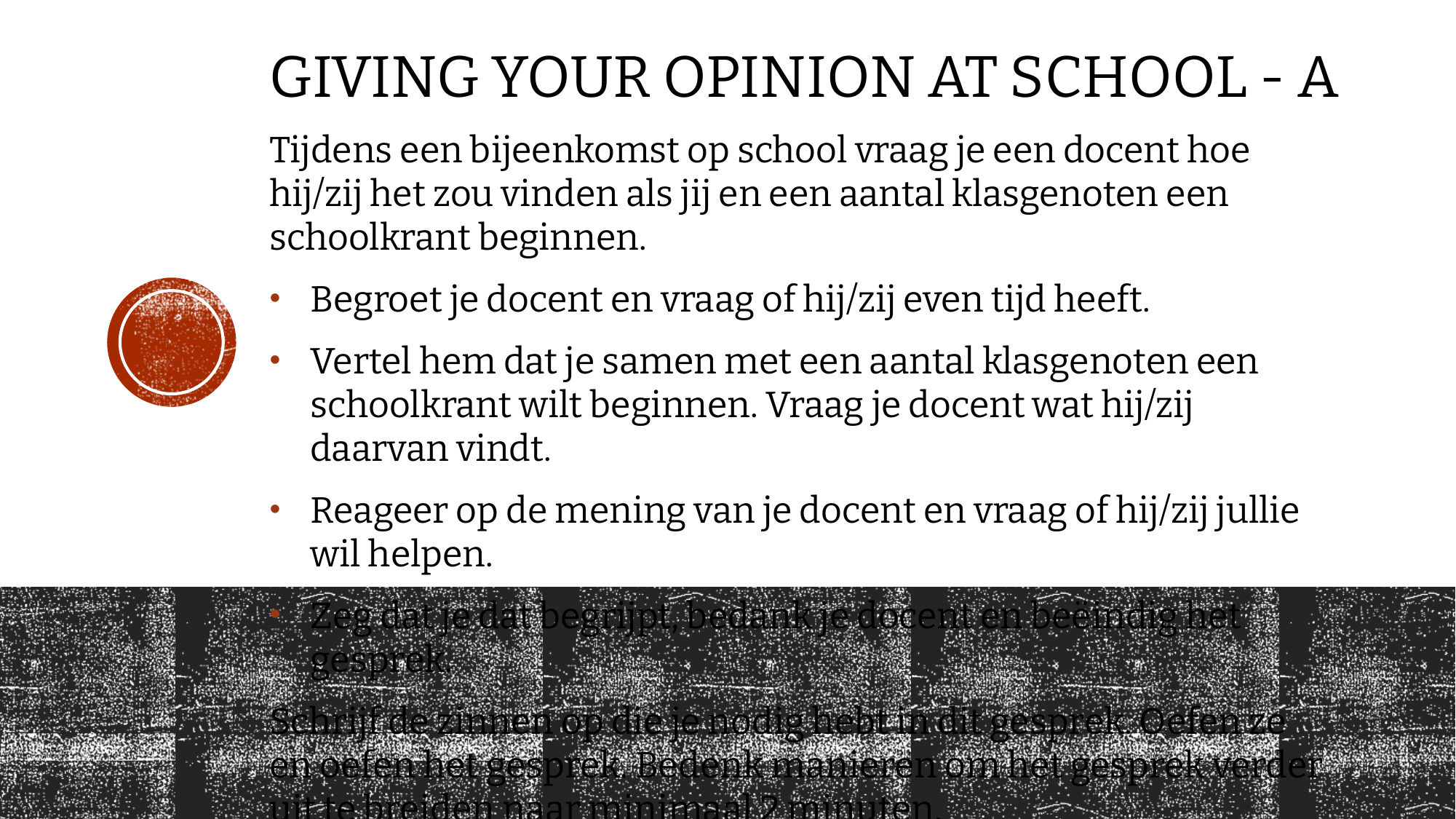

# Giving your opinion at school - A
Tijdens een bijeenkomst op school vraag je een docent hoe hij/zij het zou vinden als jij en een aantal klasgenoten een schoolkrant beginnen.
Begroet je docent en vraag of hij/zij even tijd heeft.
Vertel hem dat je samen met een aantal klasgenoten een schoolkrant wilt beginnen. Vraag je docent wat hij/zij daarvan vindt.
Reageer op de mening van je docent en vraag of hij/zij jullie wil helpen.
Zeg dat je dat begrijpt, bedank je docent en beëindig het gesprek.
Schrijf de zinnen op die je nodig hebt in dit gesprek. Oefen ze en oefen het gesprek. Bedenk manieren om het gesprek verder uit te breiden naar minimaal 2 minuten.